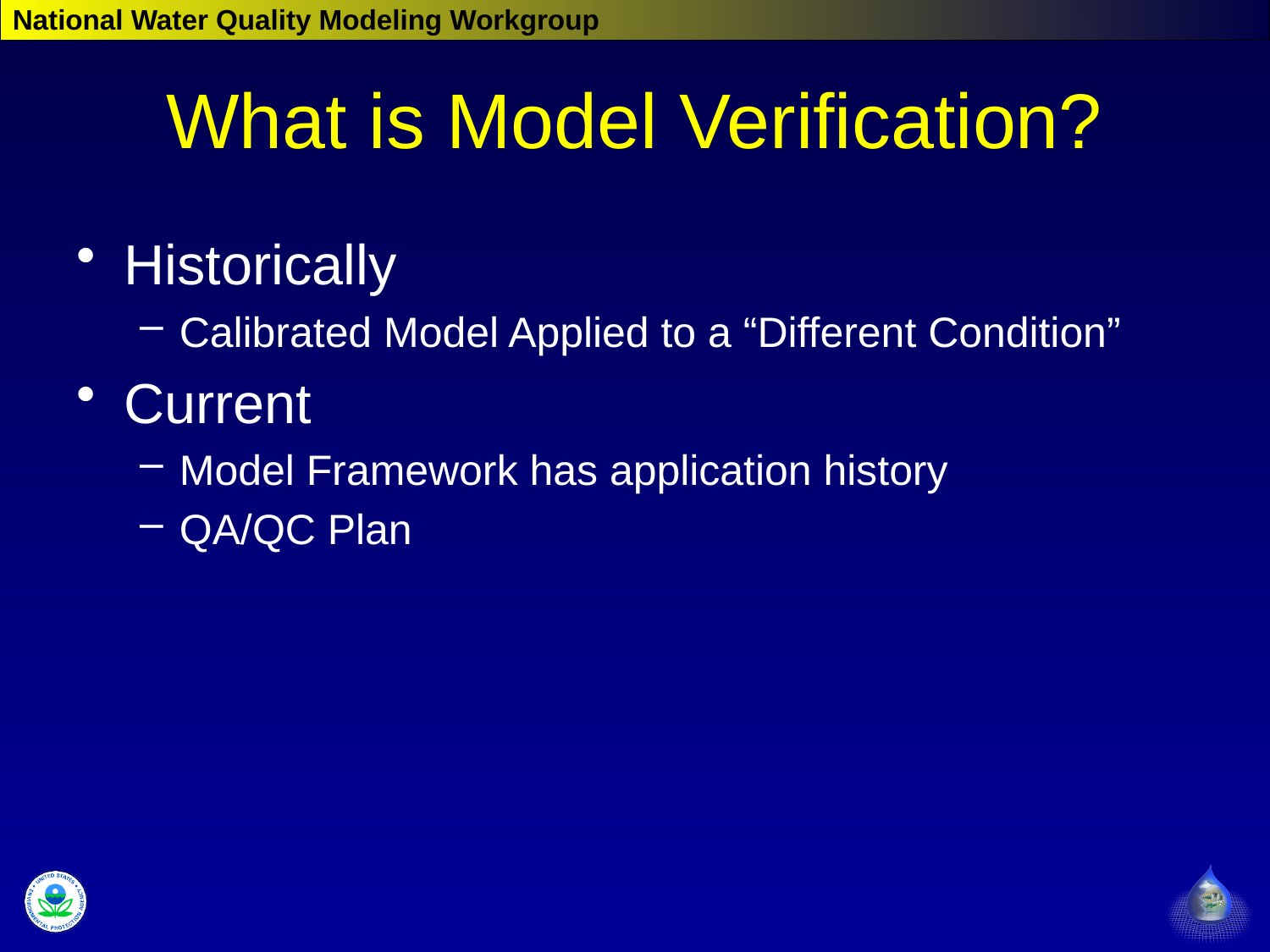

# What is Model Verification?
Historically
Calibrated Model Applied to a “Different Condition”
Current
Model Framework has application history
QA/QC Plan